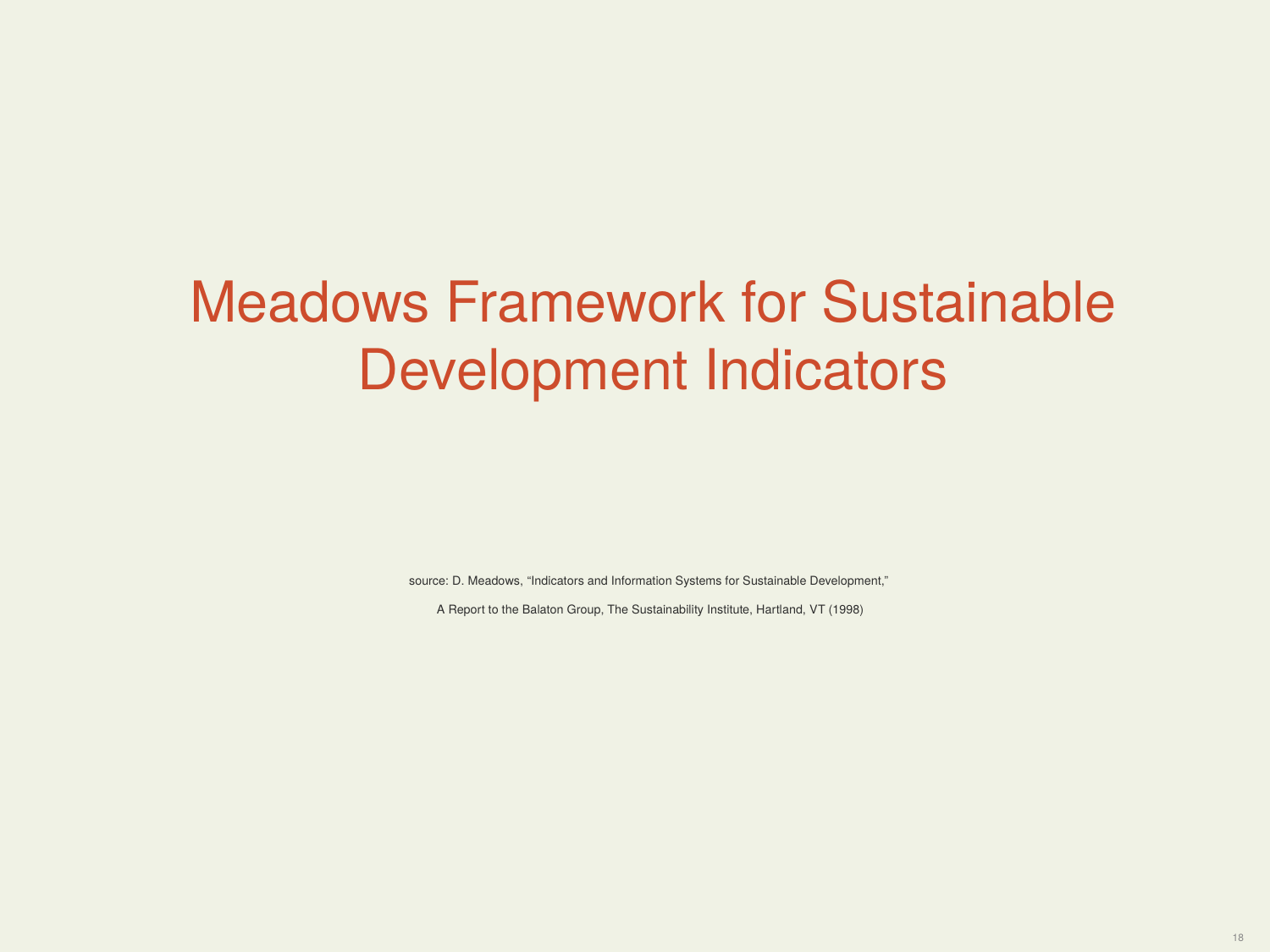

# Meadows Framework for Sustainable Development Indicators
source: D. Meadows, “Indicators and Information Systems for Sustainable Development,”
A Report to the Balaton Group, The Sustainability Institute, Hartland, VT (1998)
18